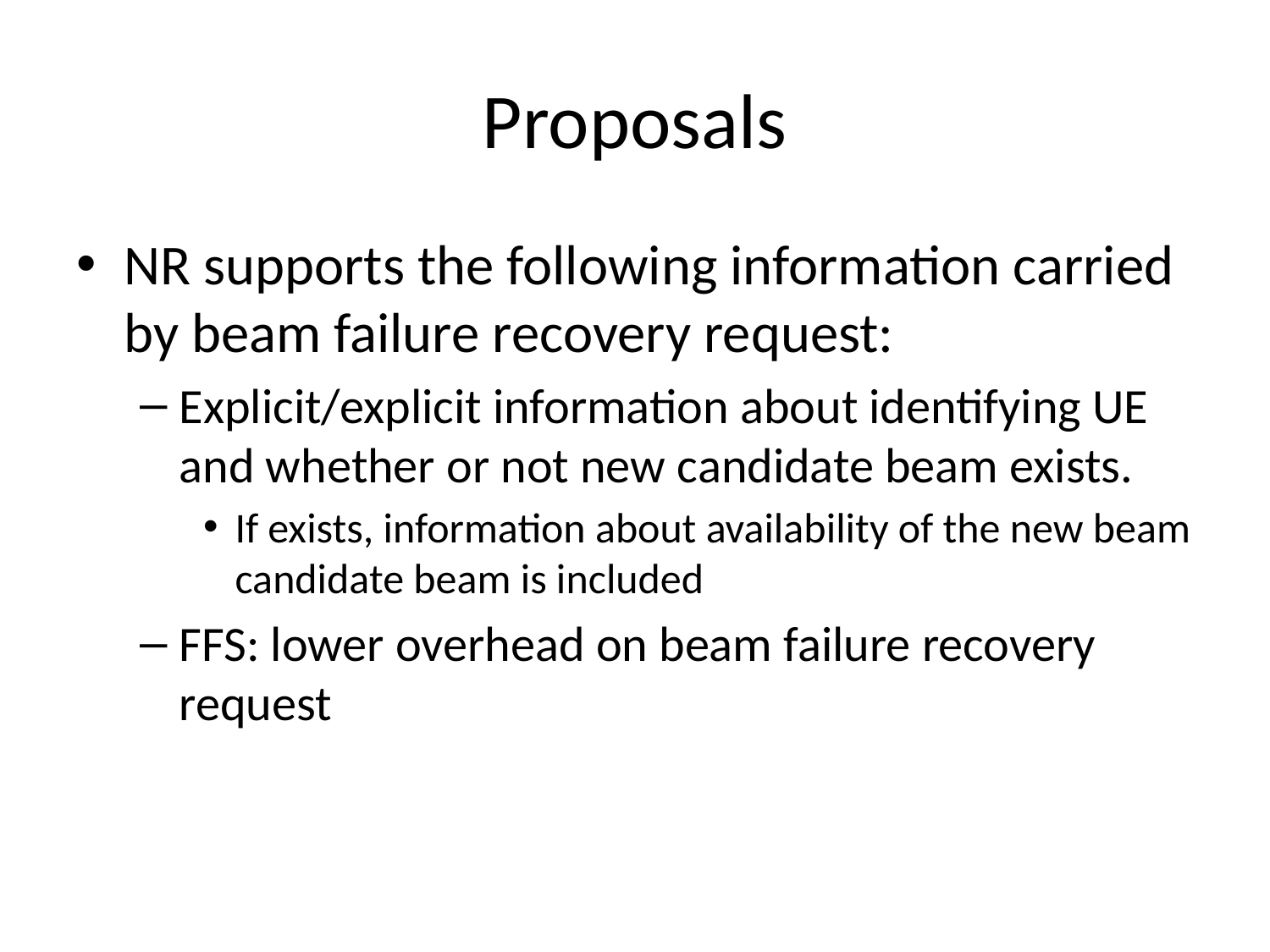

# Proposals
NR supports the following information carried by beam failure recovery request:
Explicit/explicit information about identifying UE and whether or not new candidate beam exists.
If exists, information about availability of the new beam candidate beam is included
FFS: lower overhead on beam failure recovery request